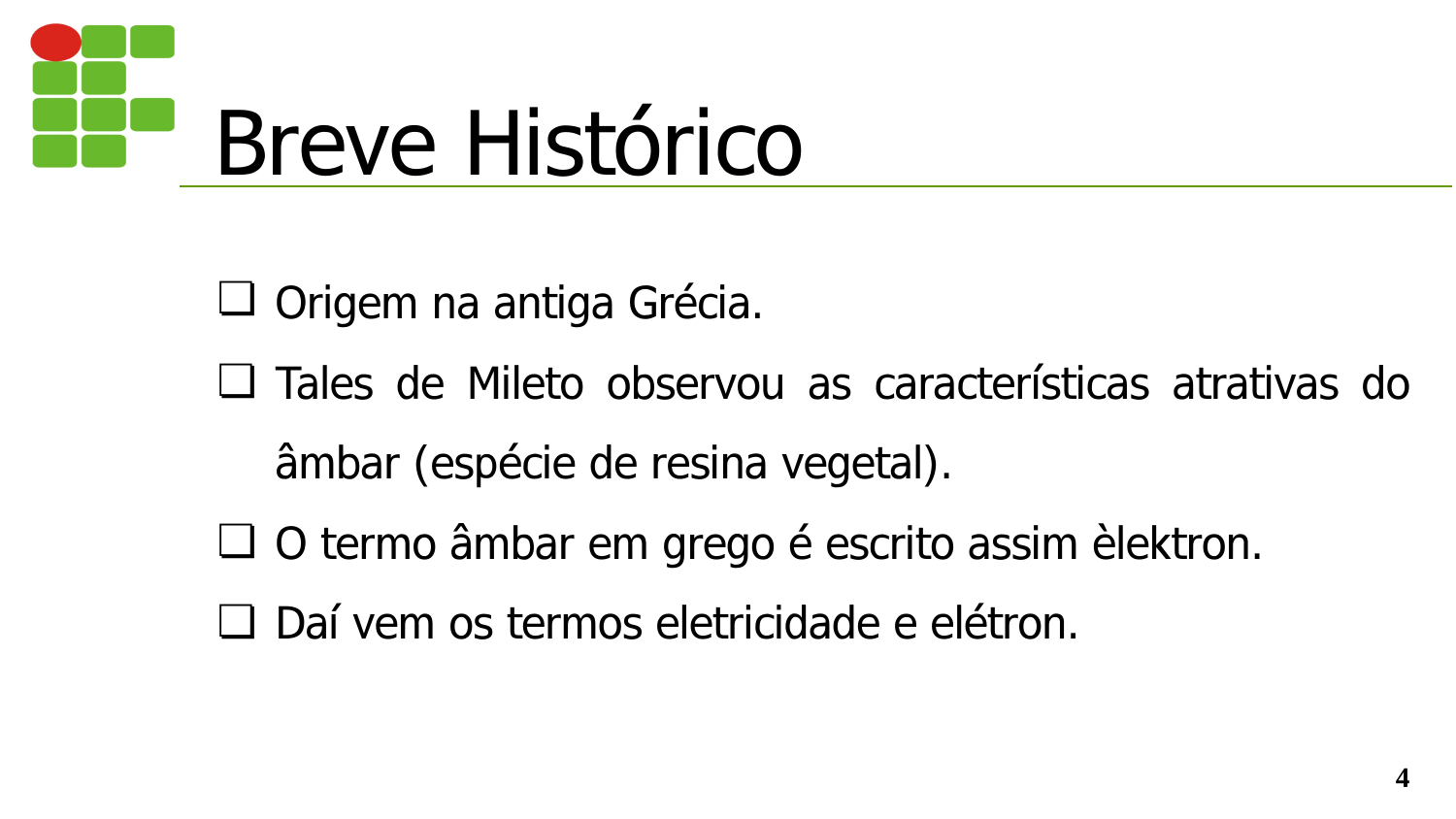

# Breve Histórico
Origem na antiga Grécia.
Tales de Mileto observou as características atrativas do âmbar (espécie de resina vegetal).
O termo âmbar em grego é escrito assim èlektron.
Daí vem os termos eletricidade e elétron.
4